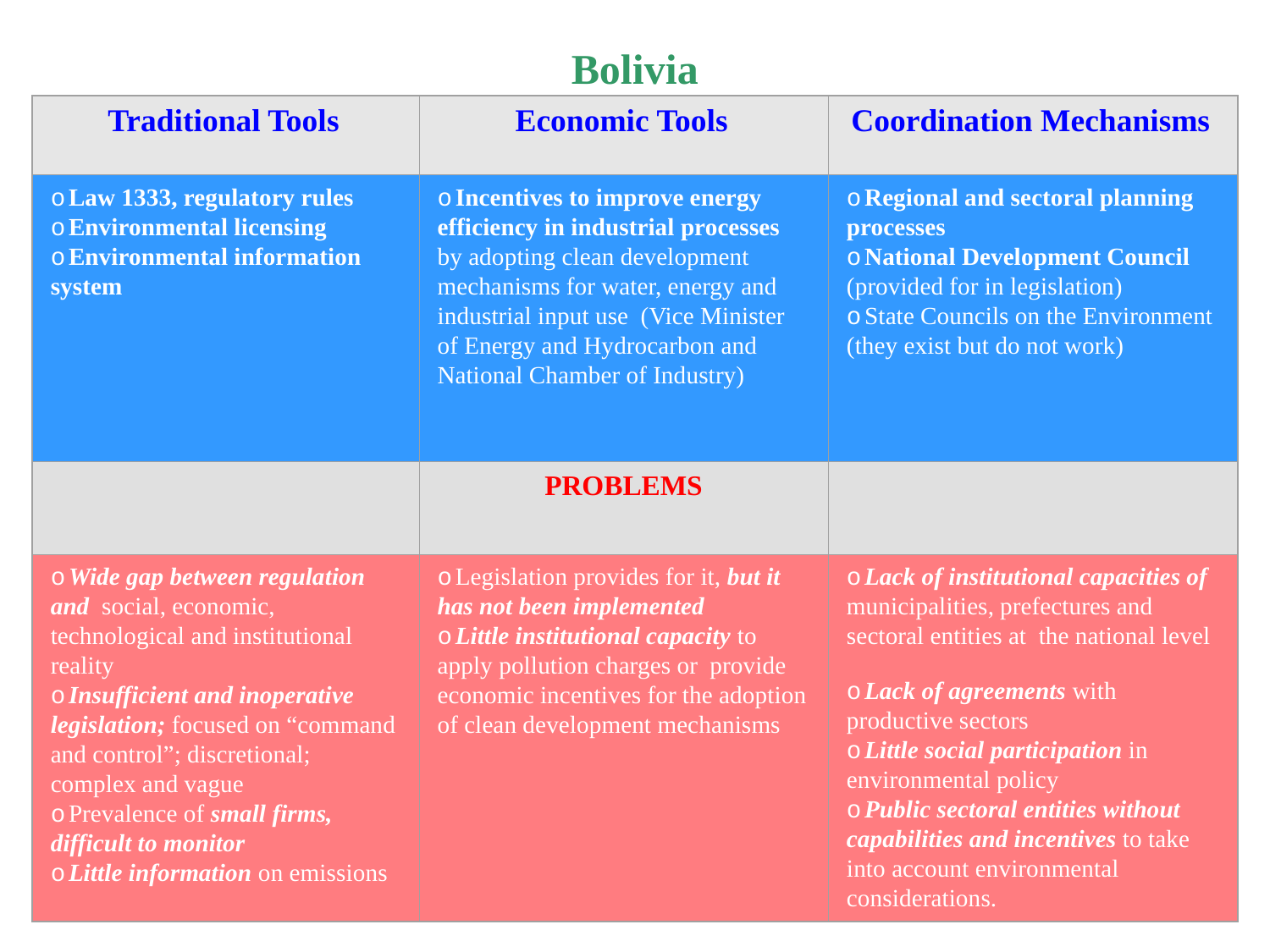

Bolivia

Traditional Tools

Economic Tools

Coordination Mechanisms

o Law 1333, regulatory rules
o Environmental licensing
o Environmental information system

o Incentives to improve energy efficiency in industrial processes by adopting clean development mechanisms for water, energy and industrial input use  (Vice Minister of Energy and Hydrocarbon and  National Chamber of Industry)

o Regional and sectoral planning processes
o National Development Council (provided for in legislation)
o State Councils on the Environment (they exist but do not work)

PROBLEMS

o Wide gap between regulation and  social, economic, technological and institutional reality
o Insufficient and inoperative legislation; focused on “command and control”; discretional; complex and vague
o Prevalence of small firms, difficult to monitor
o Little information on emissions

o Legislation provides for it, but it has not been implemented
o Little institutional capacity to apply pollution charges or  provide economic incentives for the adoption of clean development mechanisms

o Lack of institutional capacities of municipalities, prefectures and sectoral entities at  the national level

o Lack of agreements with productive sectors
o Little social participation in environmental policy
o Public sectoral entities without capabilities and incentives to take into account environmental considerations.